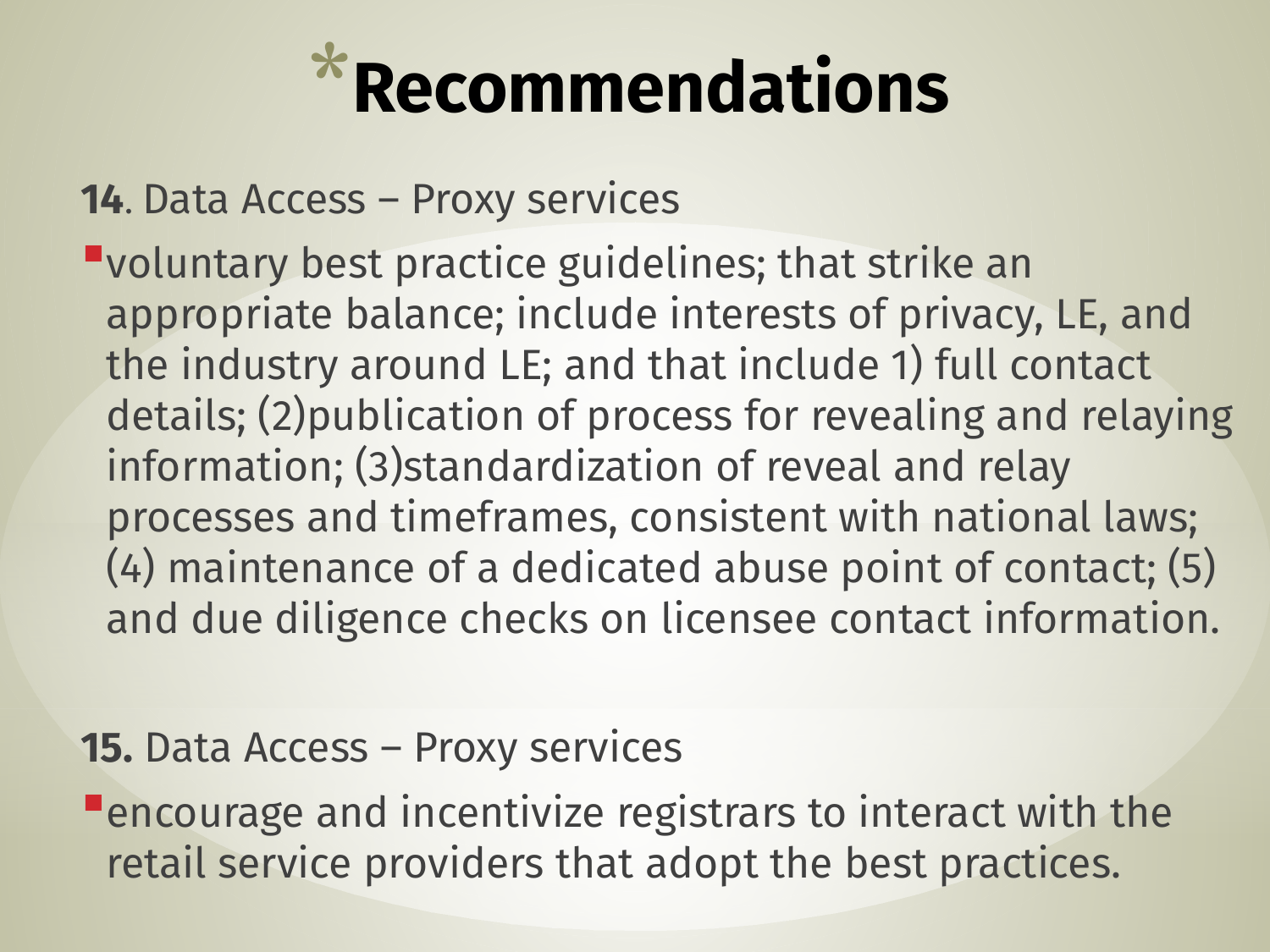

# Recommendations
14. Data Access – Proxy services
voluntary best practice guidelines; that strike an appropriate balance; include interests of privacy, LE, and the industry around LE; and that include 1) full contact details; (2)publication of process for revealing and relaying information; (3)standardization of reveal and relay processes and timeframes, consistent with national laws; (4) maintenance of a dedicated abuse point of contact; (5) and due diligence checks on licensee contact information.

15. Data Access – Proxy services
encourage and incentivize registrars to interact with the retail service providers that adopt the best practices.